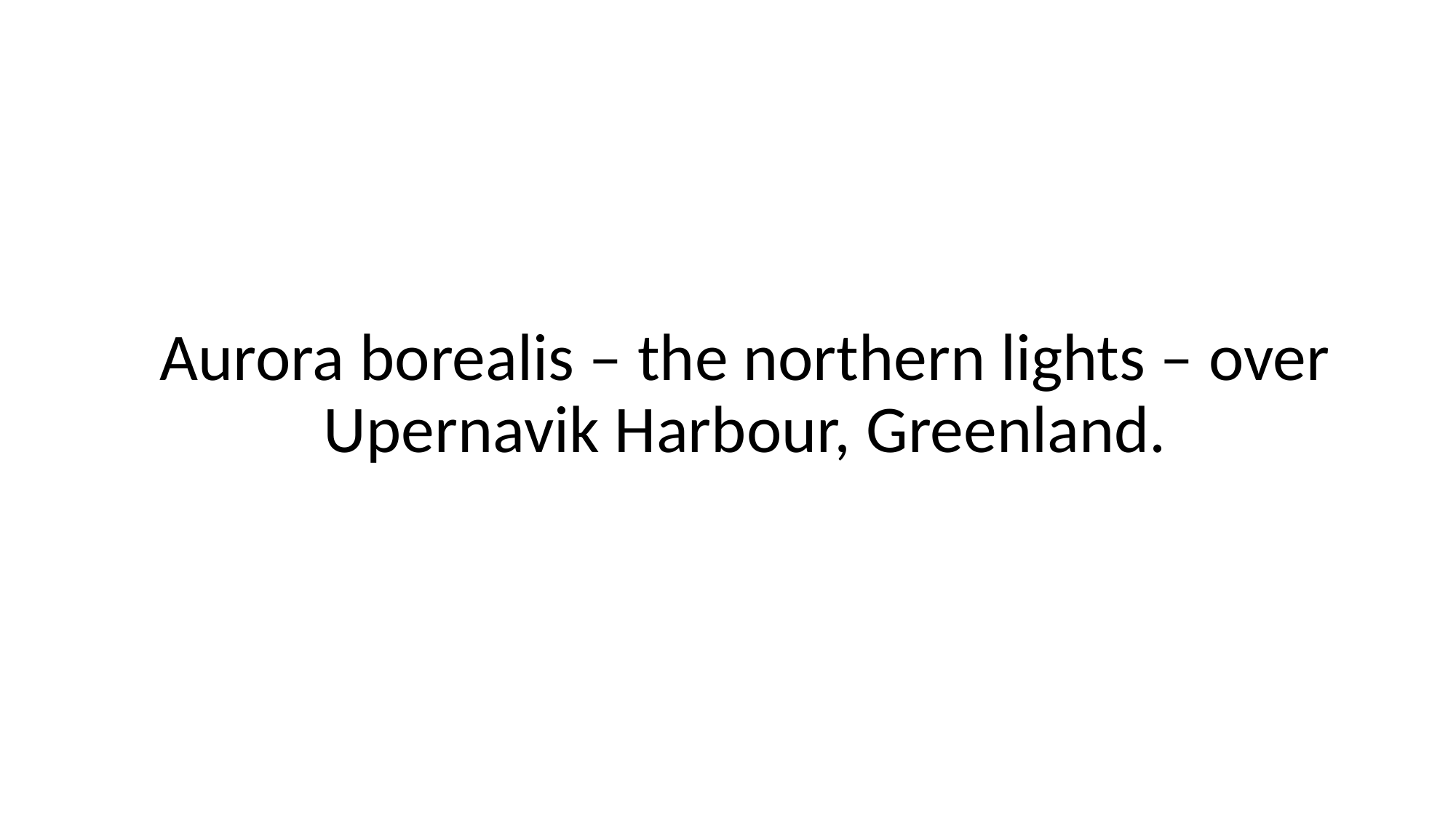

Aurora borealis – the northern lights – over Upernavik Harbour, Greenland.